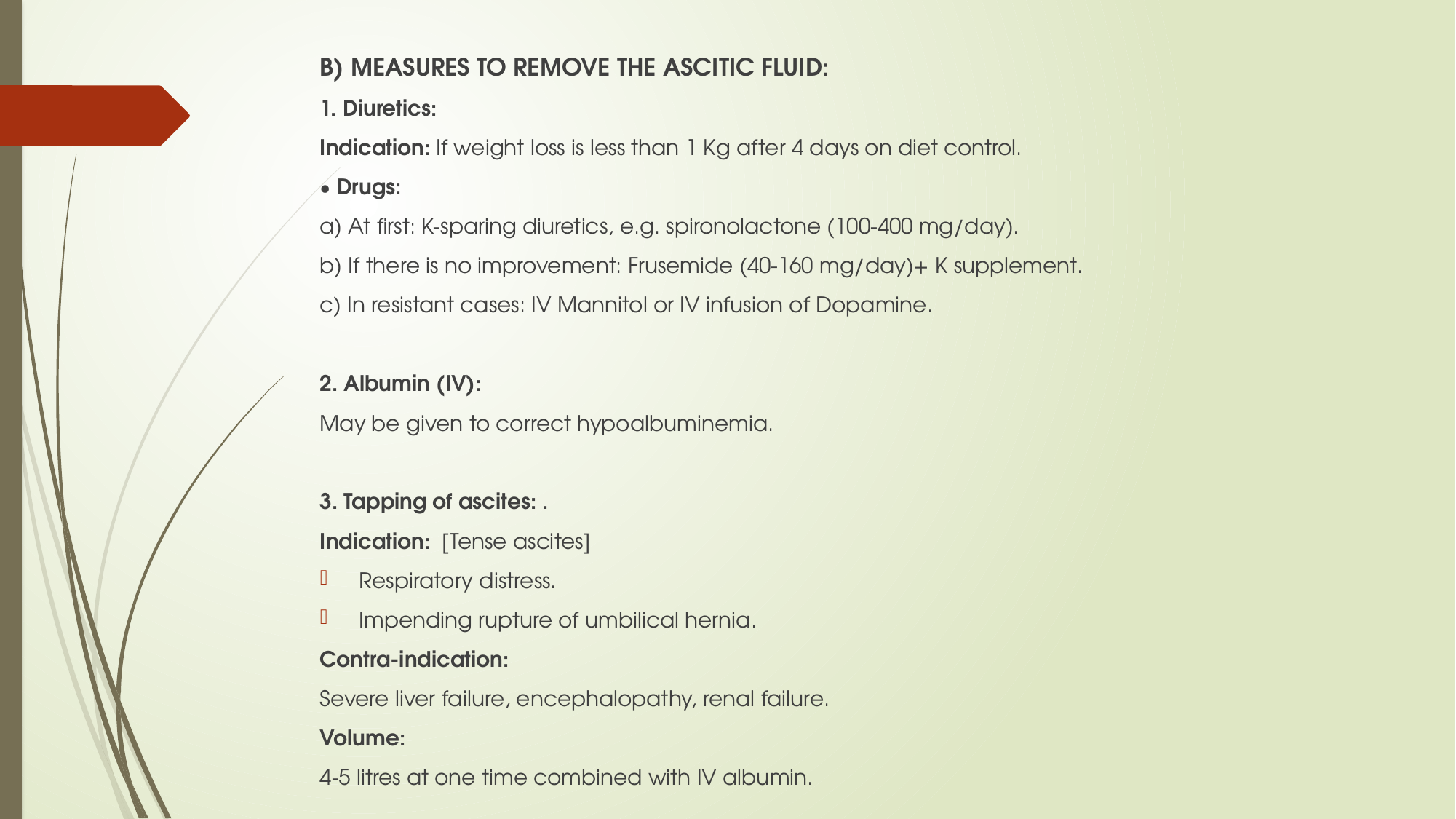

B) MEASURES TO REMOVE THE ASCITIC FLUID:
1. Diuretics:
Indication: If weight loss is less than 1 Kg after 4 days on diet control.
• Drugs:
a) At first: K-sparing diuretics, e.g. spironolactone (100-400 mg/day).
b) If there is no improvement: Frusemide (40-160 mg/day)+ K supplement.
c) In resistant cases: IV Mannitol or IV infusion of Dopamine.

2. Albumin (IV):
May be given to correct hypoalbuminemia.

3. Tapping of ascites: .
Indication:  [Tense ascites]
Respiratory distress.
Impending rupture of umbilical hernia.
Contra-indication:
Severe liver failure, encephalopathy, renal failure.
Volume:
4-5 litres at one time combined with IV albumin.